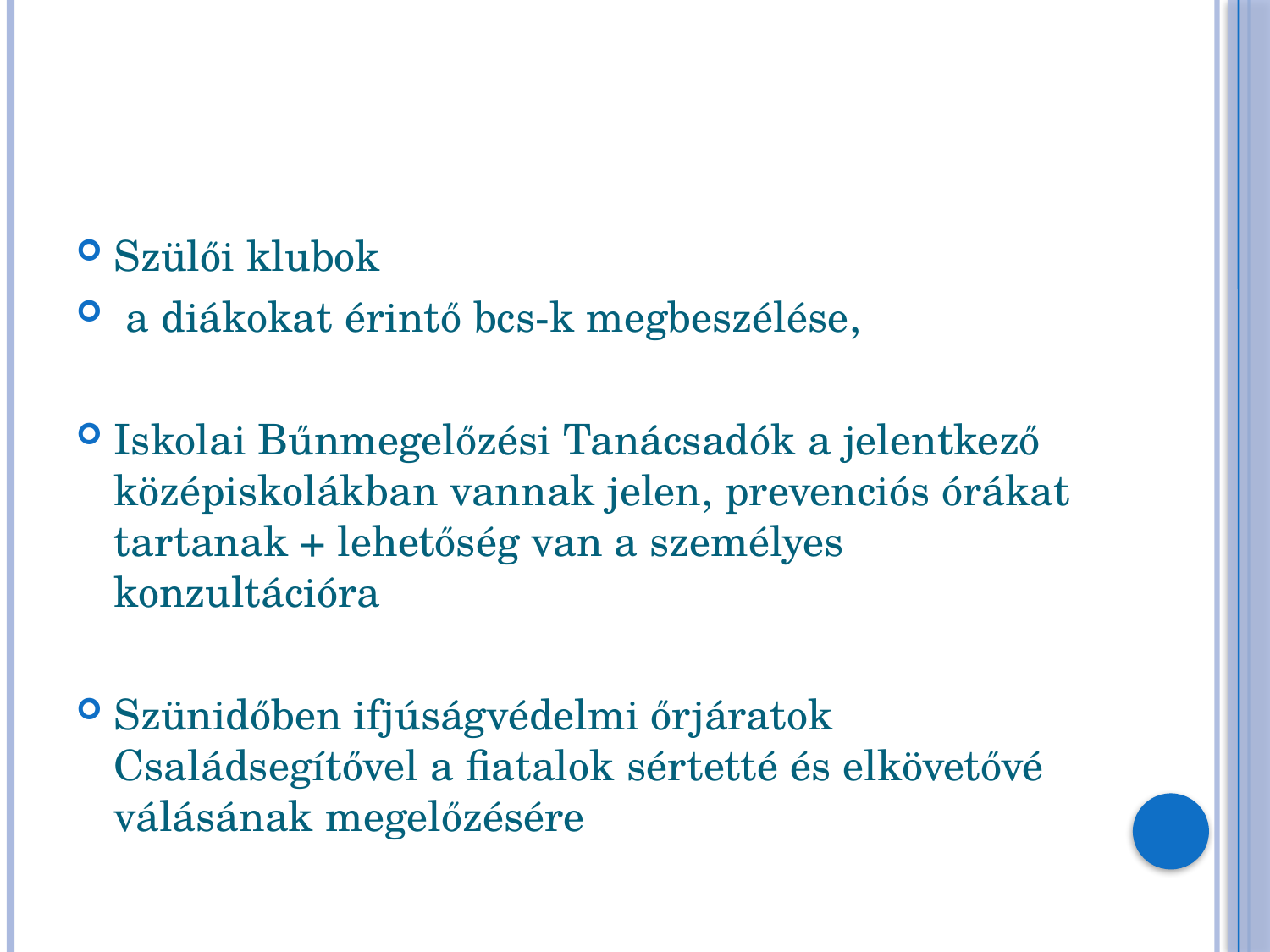

#
Szülői klubok
 a diákokat érintő bcs-k megbeszélése,

Iskolai Bűnmegelőzési Tanácsadók a jelentkező középiskolákban vannak jelen, prevenciós órákat tartanak + lehetőség van a személyes konzultációra

Szünidőben ifjúságvédelmi őrjáratok Családsegítővel a fiatalok sértetté és elkövetővé válásának megelőzésére